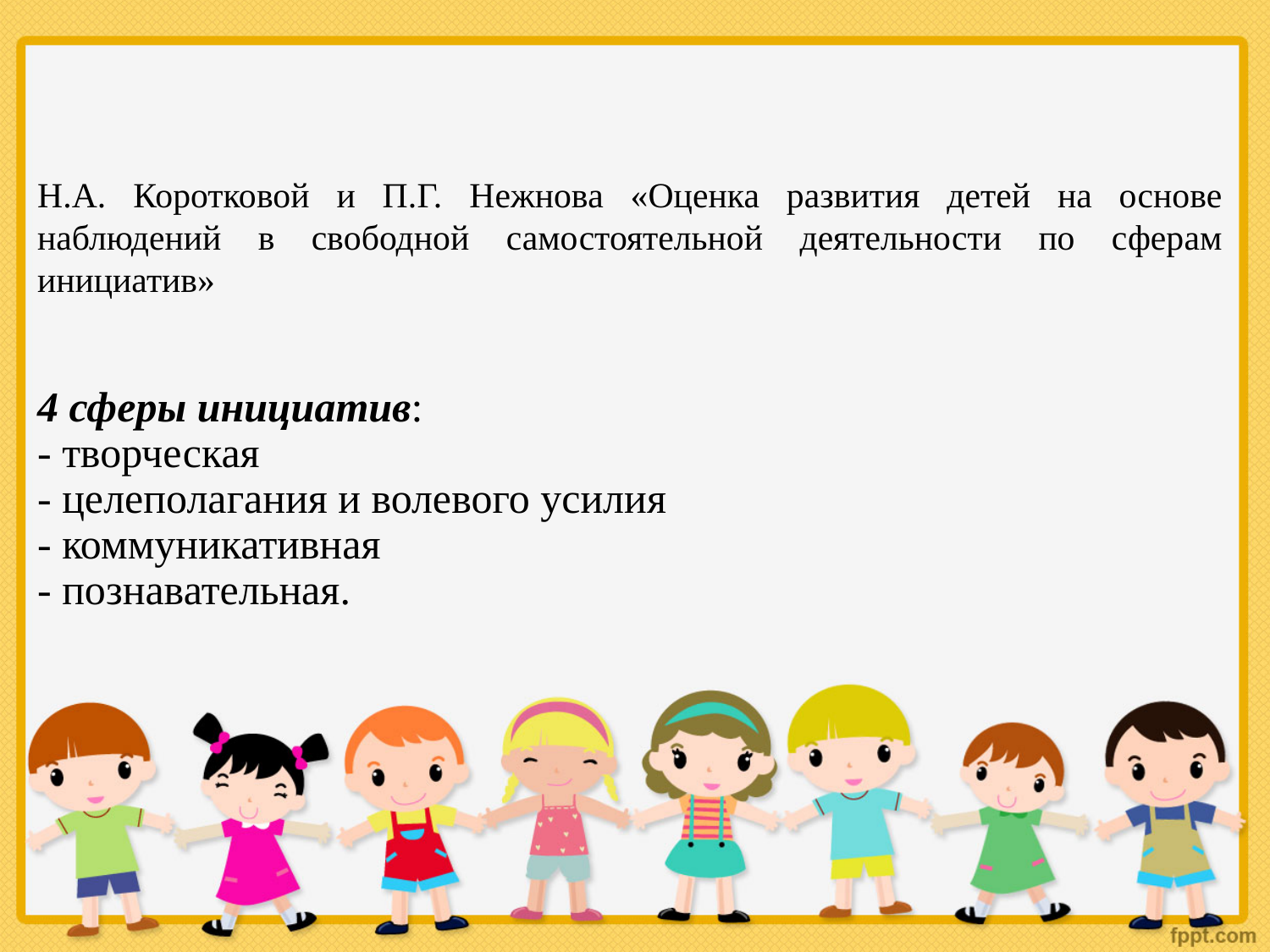

Н.А. Коротковой и П.Г. Нежнова «Оценка развития детей на основе наблюдений в свободной самостоятельной деятельности по сферам инициатив»

4 сферы инициатив:
- творческая
- целеполагания и волевого усилия
- коммуникативная
- познавательная.